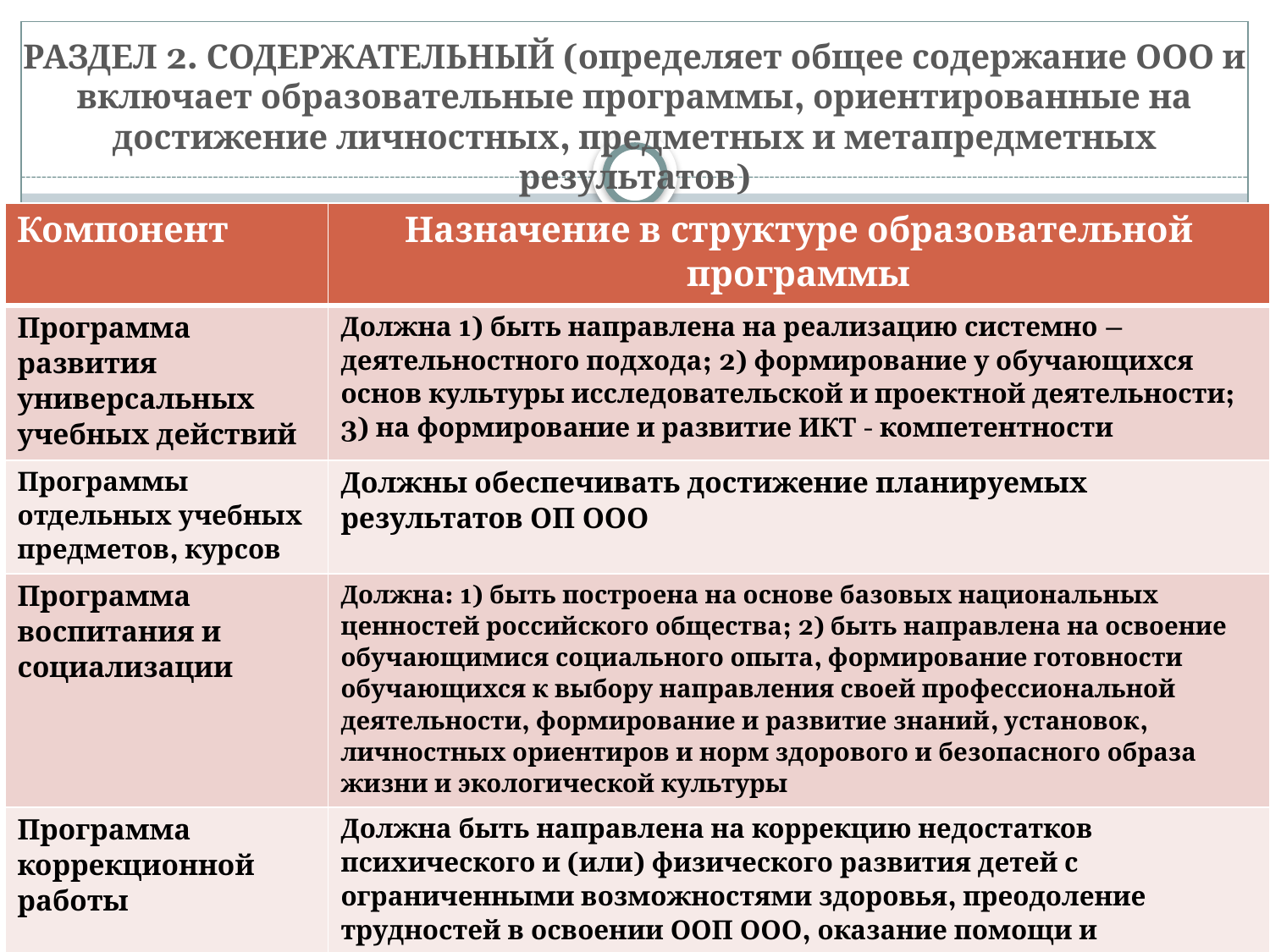

# РАЗДЕЛ 2. СОДЕРЖАТЕЛЬНЫЙ (определяет общее содержание ООО и включает образовательные программы, ориентированные на достижение личностных, предметных и метапредметных результатов)
| Компонент | Назначение в структуре образовательной программы |
| --- | --- |
| Программа развития универсальных учебных действий | Должна 1) быть направлена на реализацию системно – деятельностного подхода; 2) формирование у обучающихся основ культуры исследовательской и проектной деятельности; 3) на формирование и развитие ИКТ - компетентности |
| Программы отдельных учебных предметов, курсов | Должны обеспечивать достижение планируемых результатов ОП ООО |
| Программа воспитания и социализации | Должна: 1) быть построена на основе базовых национальных ценностей российского общества; 2) быть направлена на освоение обучающимися социального опыта, формирование готовности обучающихся к выбору направления своей профессиональной деятельности, формирование и развитие знаний, установок, личностных ориентиров и норм здорового и безопасного образа жизни и экологической культуры |
| Программа коррекционной работы | Должна быть направлена на коррекцию недостатков психического и (или) физического развития детей с ограниченными возможностями здоровья, преодоление трудностей в освоении ООП ООО, оказание помощи и поддержки детям данной категории |